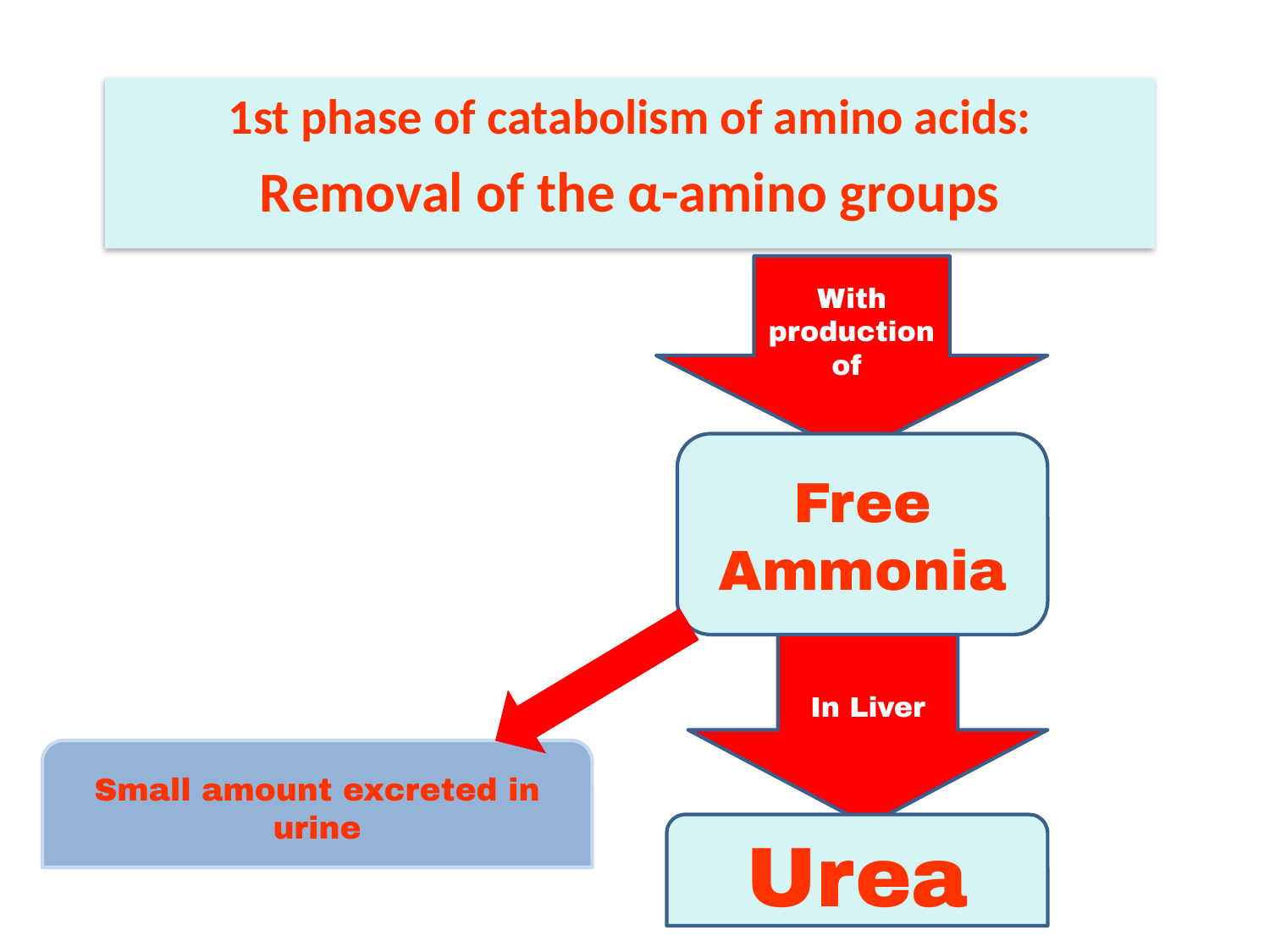

1st phase of catabolism of amino acids:
Removal of the α-amino groups

With production of
Free Ammonia

In Liver
Small amount excreted in urine
Urea